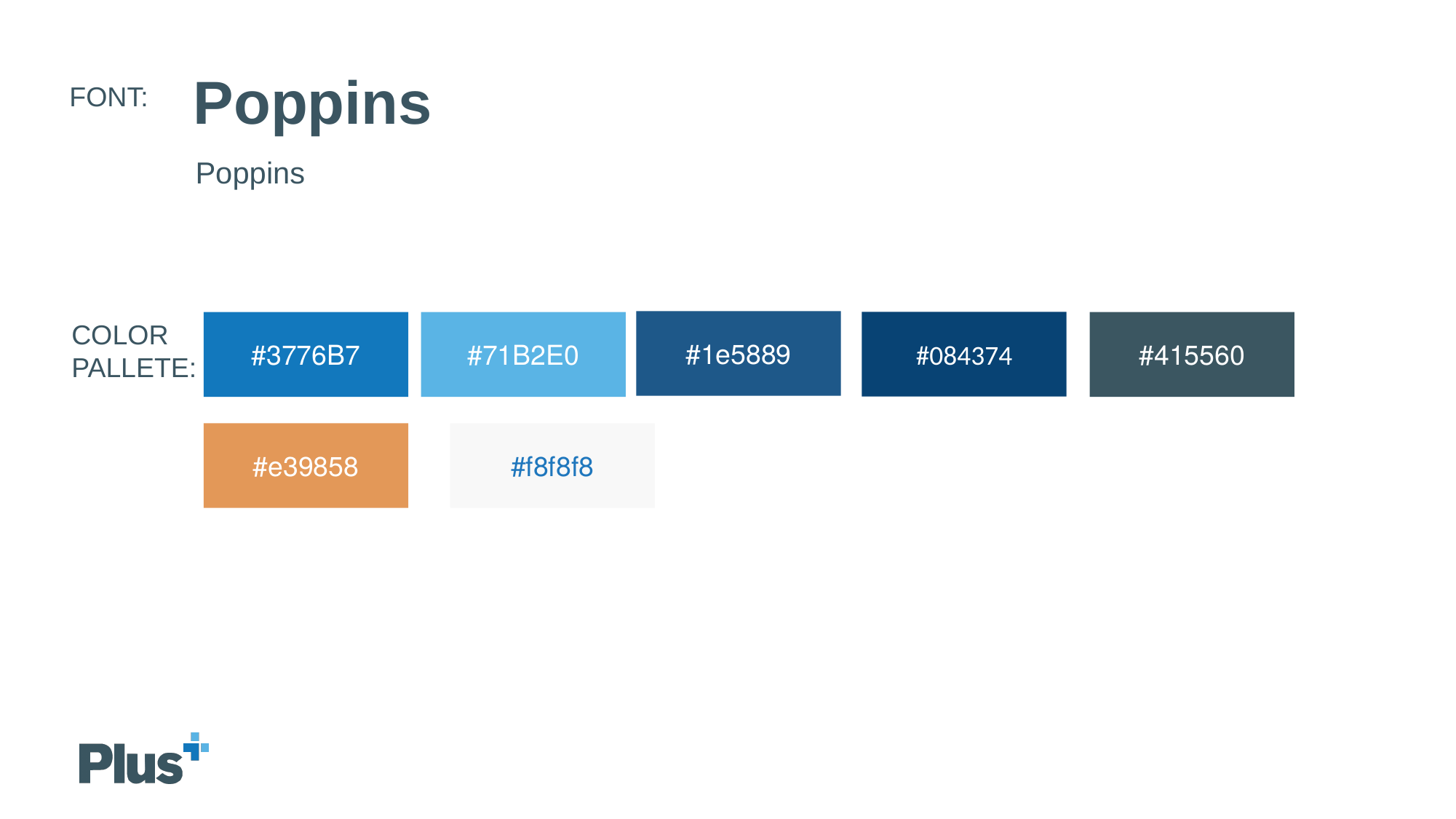

Poppins
FONT:
Poppins
#1e5889
#084374
COLOR PALLETE:
#3776B7
#71B2E0
#415560
#e39858
#f8f8f8